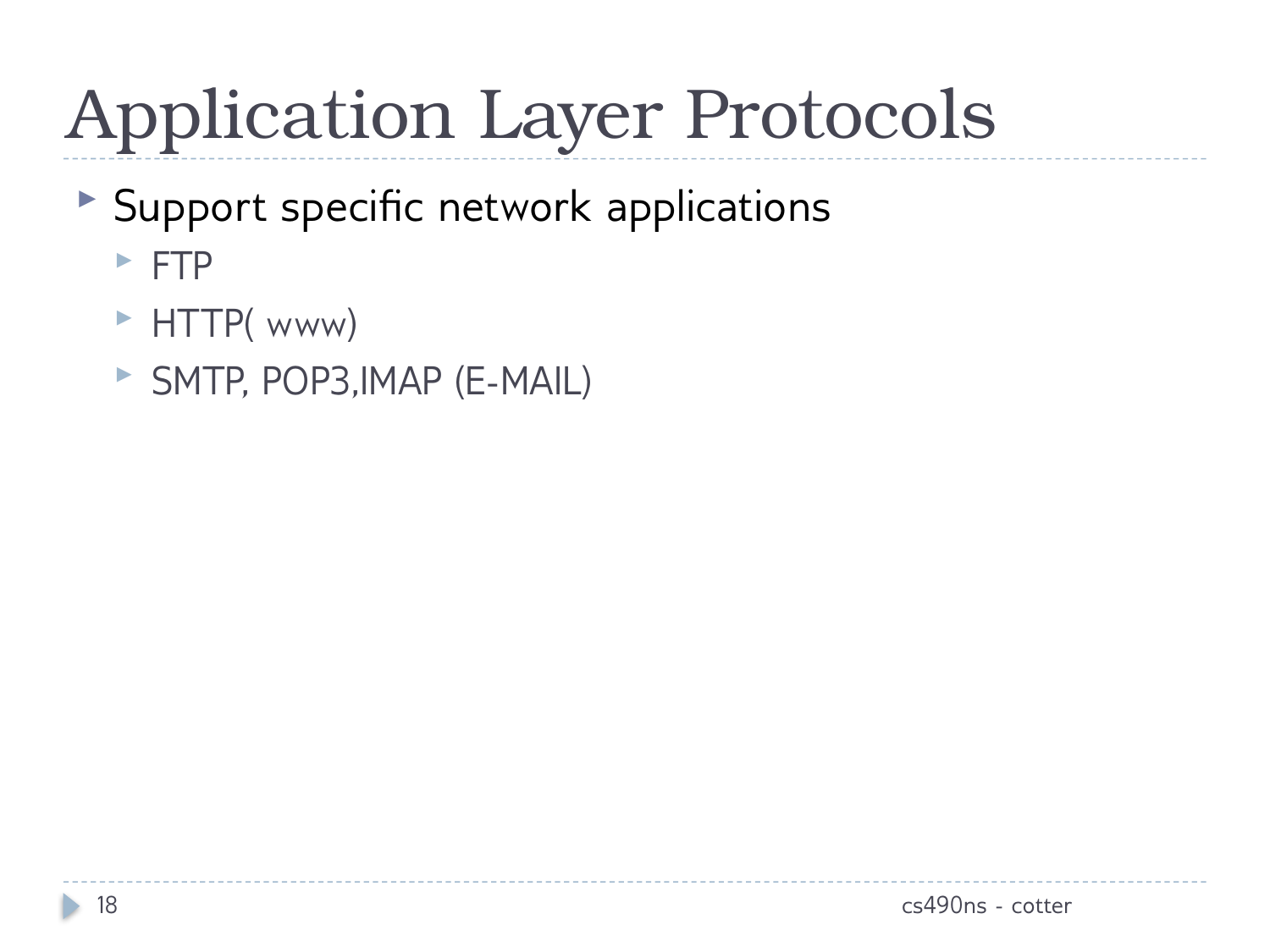

# Application Layer Protocols
Support specific network applications
FTP
HTTP( www)
SMTP, POP3,IMAP (E-MAIL)

18
cs490ns - cotter